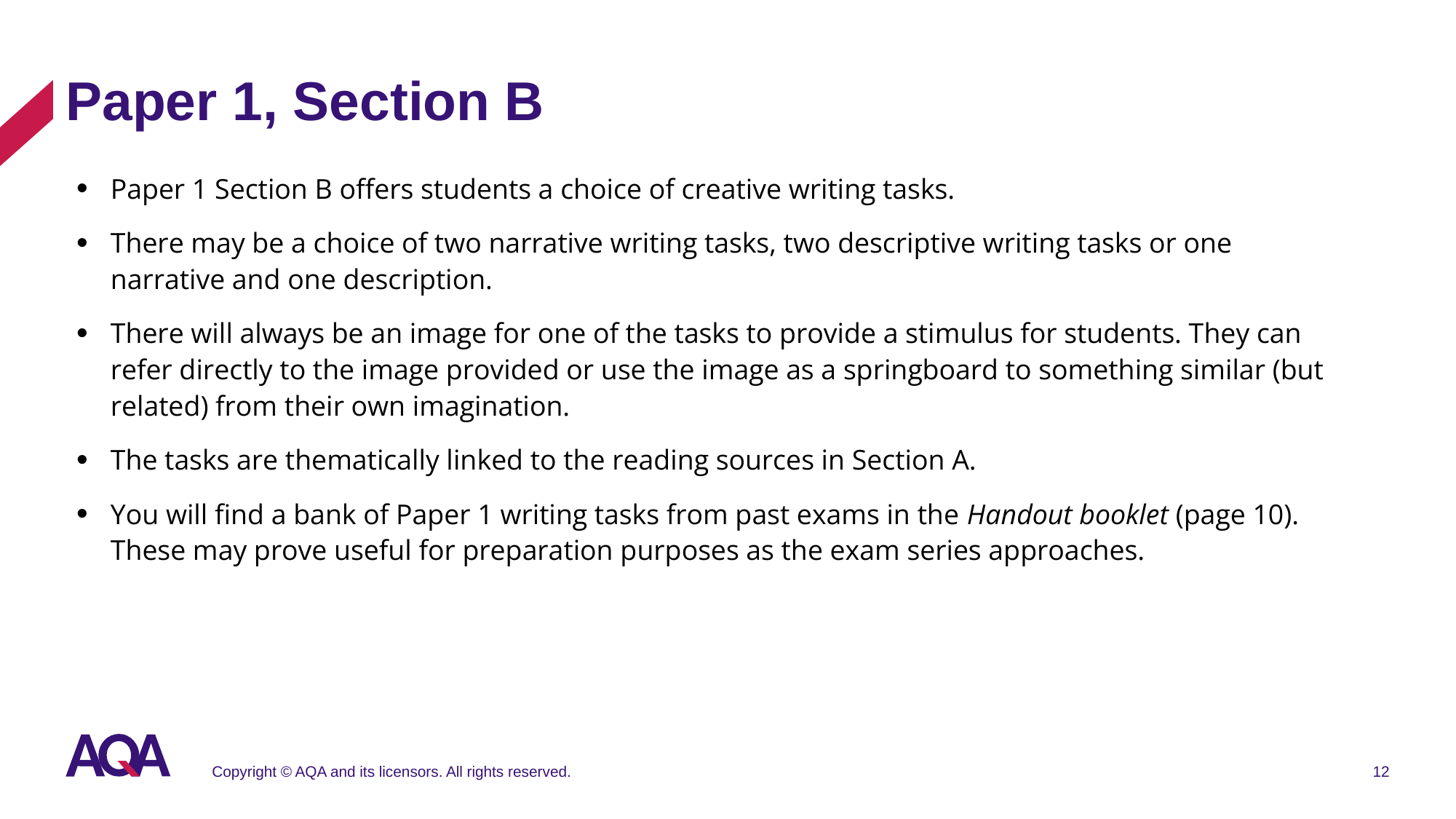

# Paper 1, Section B
Paper 1 Section B offers students a choice of creative writing tasks.
There may be a choice of two narrative writing tasks, two descriptive writing tasks or one narrative and one description.
There will always be an image for one of the tasks to provide a stimulus for students. They can refer directly to the image provided or use the image as a springboard to something similar (but related) from their own imagination.
The tasks are thematically linked to the reading sources in Section A.
You will find a bank of Paper 1 writing tasks from past exams in the Handout booklet (page 10). These may prove useful for preparation purposes as the exam series approaches.

Copyright © AQA and its licensors. All rights reserved.
12